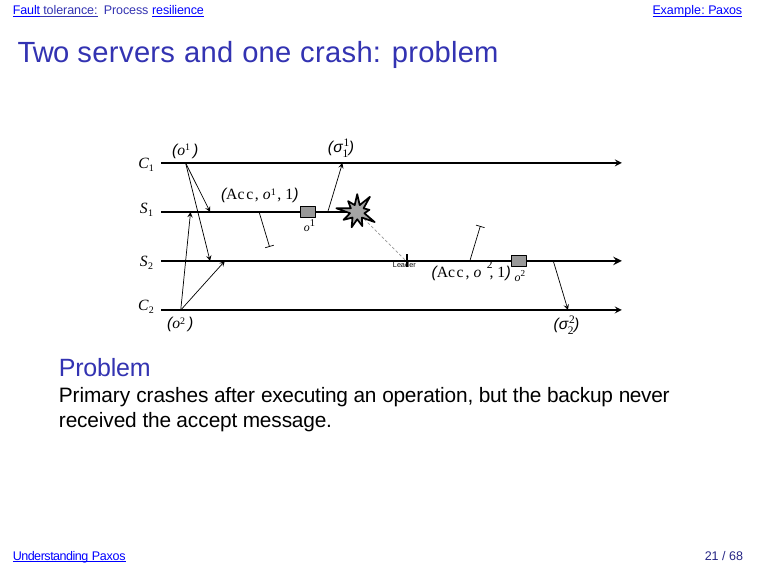

Fault tolerance: Process resilience
Example: Paxos
Two servers and one crash: problem
1
(σ )
(o1 )
1
C1

(Acc, o1, 1)
S1
o1
S2

Leader	2
(Acc, o  , 1) o2

C2
(o2 )
2
(σ )
2
Problem
Primary crashes after executing an operation, but the backup never  received the accept message.
Understanding Paxos
21 / 68